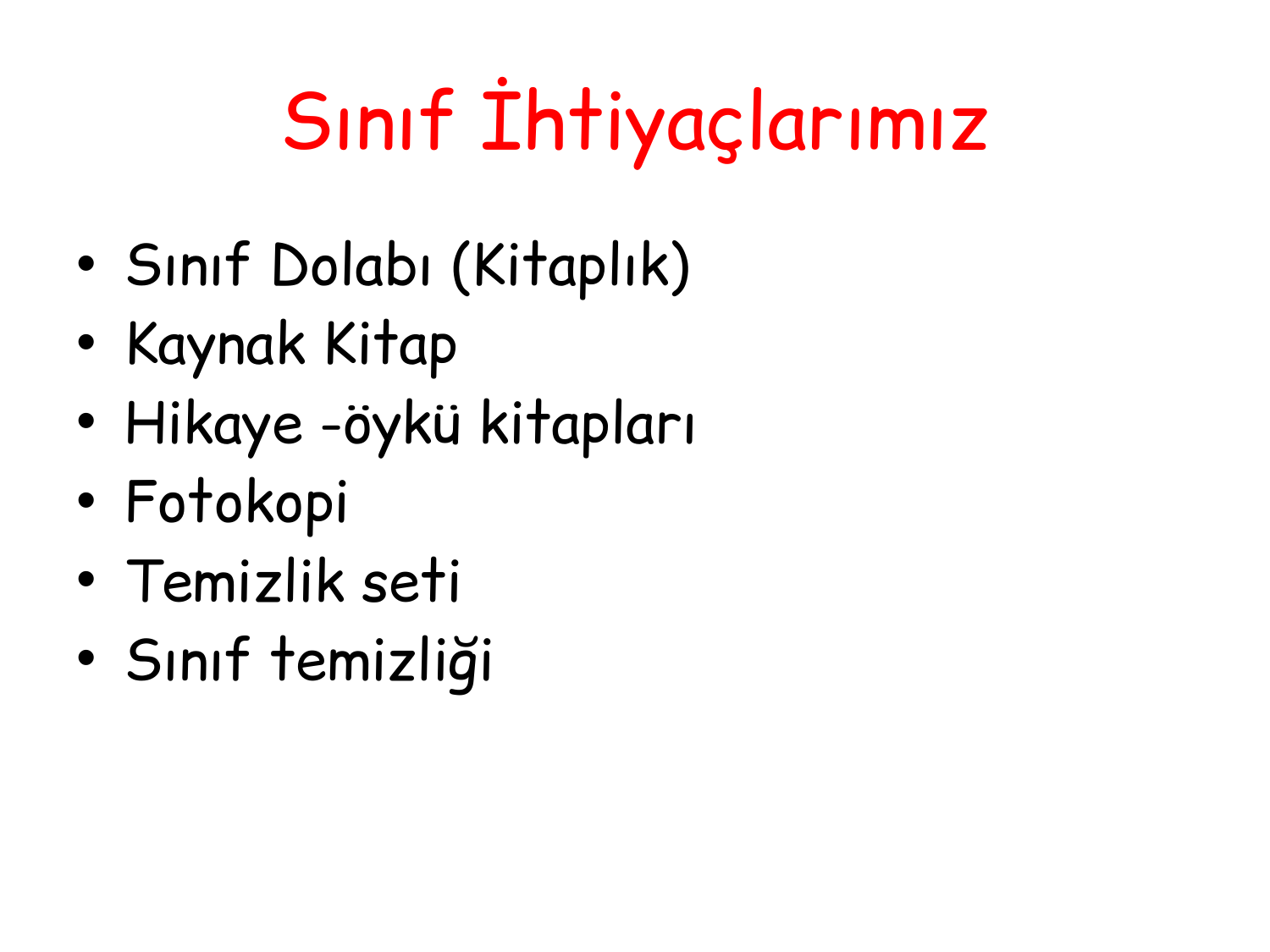

# Sınıf İhtiyaçlarımız
Sınıf Dolabı (Kitaplık)
Kaynak Kitap
Hikaye -öykü kitapları
Fotokopi
Temizlik seti
Sınıf temizliği